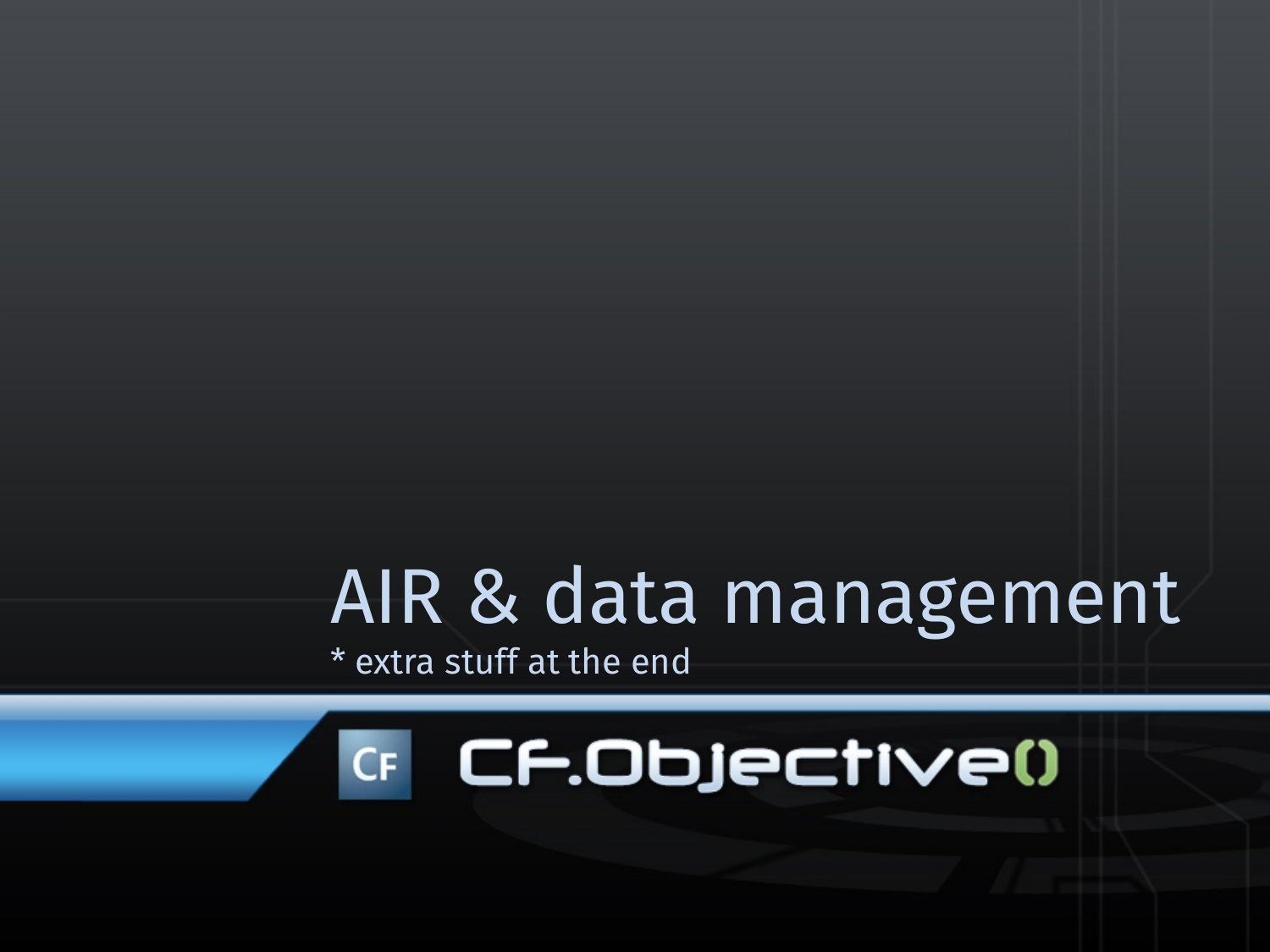

AIR & data management
* extra stuff at the end